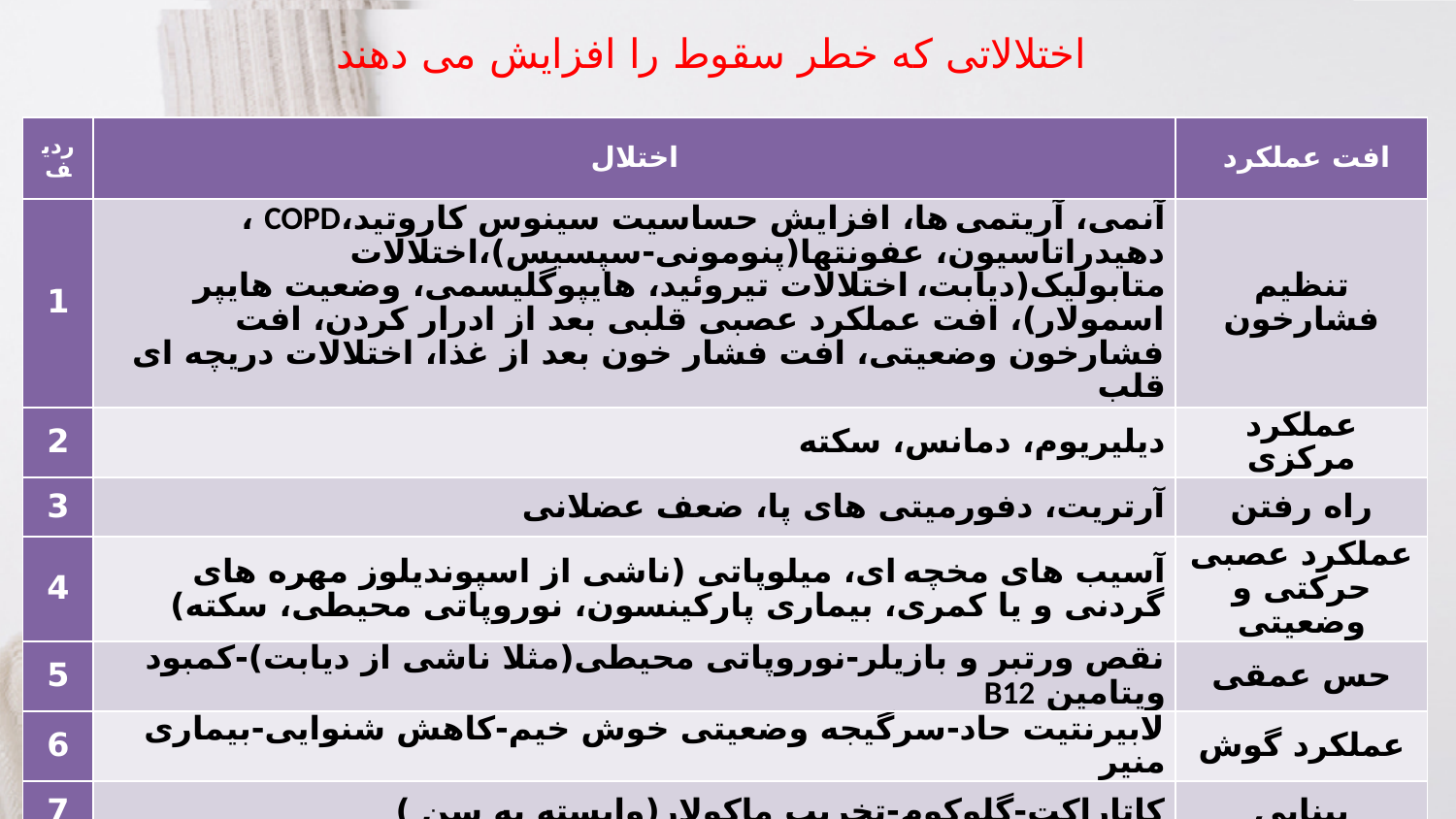

اختلالاتی که خطر سقوط را افزایش می دهند
| ردیف | اختلال | افت عملکرد |
| --- | --- | --- |
| 1 | آنمی، آریتمی ها، افزایش حساسیت سینوس کاروتید،COPD ، دهیدراتاسیون، عفونتها(پنومونی-سپسیس)،اختلالات متابولیک(دیابت، اختلالات تیروئید، هایپوگلیسمی، وضعیت هایپر اسمولار)، افت عملکرد عصبی قلبی بعد از ادرار کردن، افت فشارخون وضعیتی، افت فشار خون بعد از غذا، اختلالات دریچه ای قلب | تنظیم فشارخون |
| 2 | دیلیریوم، دمانس، سکته | عملکرد مرکزی |
| 3 | آرتریت، دفورمیتی های پا، ضعف عضلانی | راه رفتن |
| 4 | آسیب های مخچه ای، میلوپاتی (ناشی از اسپوندیلوز مهره های گردنی و یا کمری، بیماری پارکینسون، نوروپاتی محیطی، سکته) | عملکرد عصبی حرکتی و وضعیتی |
| 5 | نقص ورتبر و بازیلر-نوروپاتی محیطی(مثلا ناشی از دیابت)-کمبود ویتامین B12 | حس عمقی |
| 6 | لابیرنتیت حاد-سرگیجه وضعیتی خوش خیم-کاهش شنوایی-بیماری منیر | عملکرد گوش |
| 7 | کاتاراکت-گلوکوم-تخریب ماکولار(وابسته به سن ) | بینایی |
45